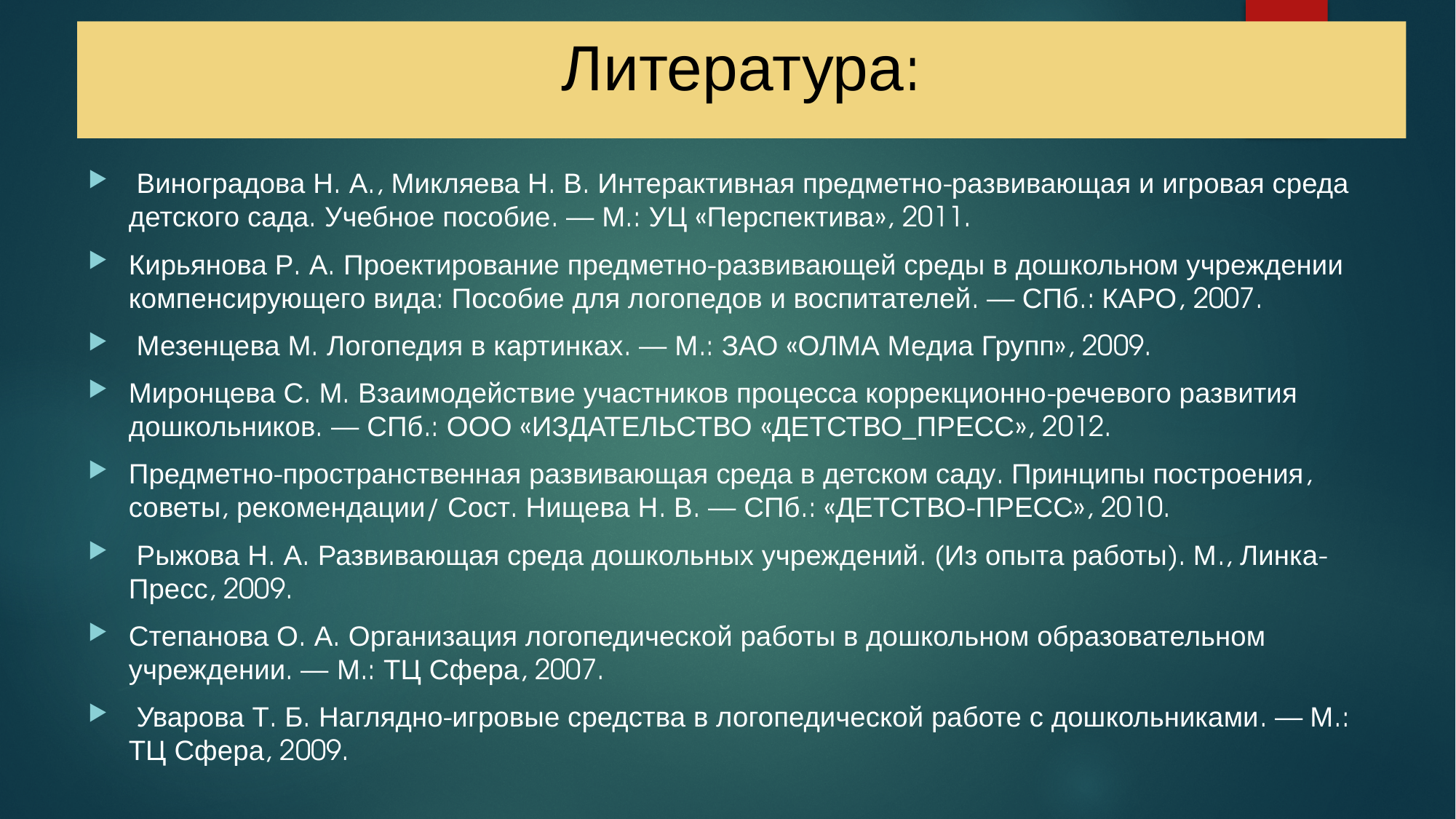

# Литература:
 Виноградова Н. А., Микляева Н. В. Интерактивная предметно-развивающая и игровая среда детского сада. Учебное пособие. — М.: УЦ «Перспектива», 2011.
Кирьянова Р. А. Проектирование предметно-развивающей среды в дошкольном учреждении компенсирующего вида: Пособие для логопедов и воспитателей. — СПб.: КАРО, 2007.
 Мезенцева М. Логопедия в картинках. — М.: ЗАО «ОЛМА Медиа Групп», 2009.
Миронцева С. М. Взаимодействие участников процесса коррекционно-речевого развития дошкольников. — СПб.: ООО «ИЗДАТЕЛЬСТВО «ДЕТСТВО_ПРЕСС», 2012.
Предметно-пространственная развивающая среда в детском саду. Принципы построения, советы, рекомендации/ Сост. Нищева Н. В. — СПб.: «ДЕТСТВО-ПРЕСС», 2010.
 Рыжова Н. А. Развивающая среда дошкольных учреждений. (Из опыта работы). М., Линка-Пресс, 2009.
Степанова О. А. Организация логопедической работы в дошкольном образовательном учреждении. — М.: ТЦ Сфера, 2007.
 Уварова Т. Б. Наглядно-игровые средства в логопедической работе с дошкольниками. — М.: ТЦ Сфера, 2009.